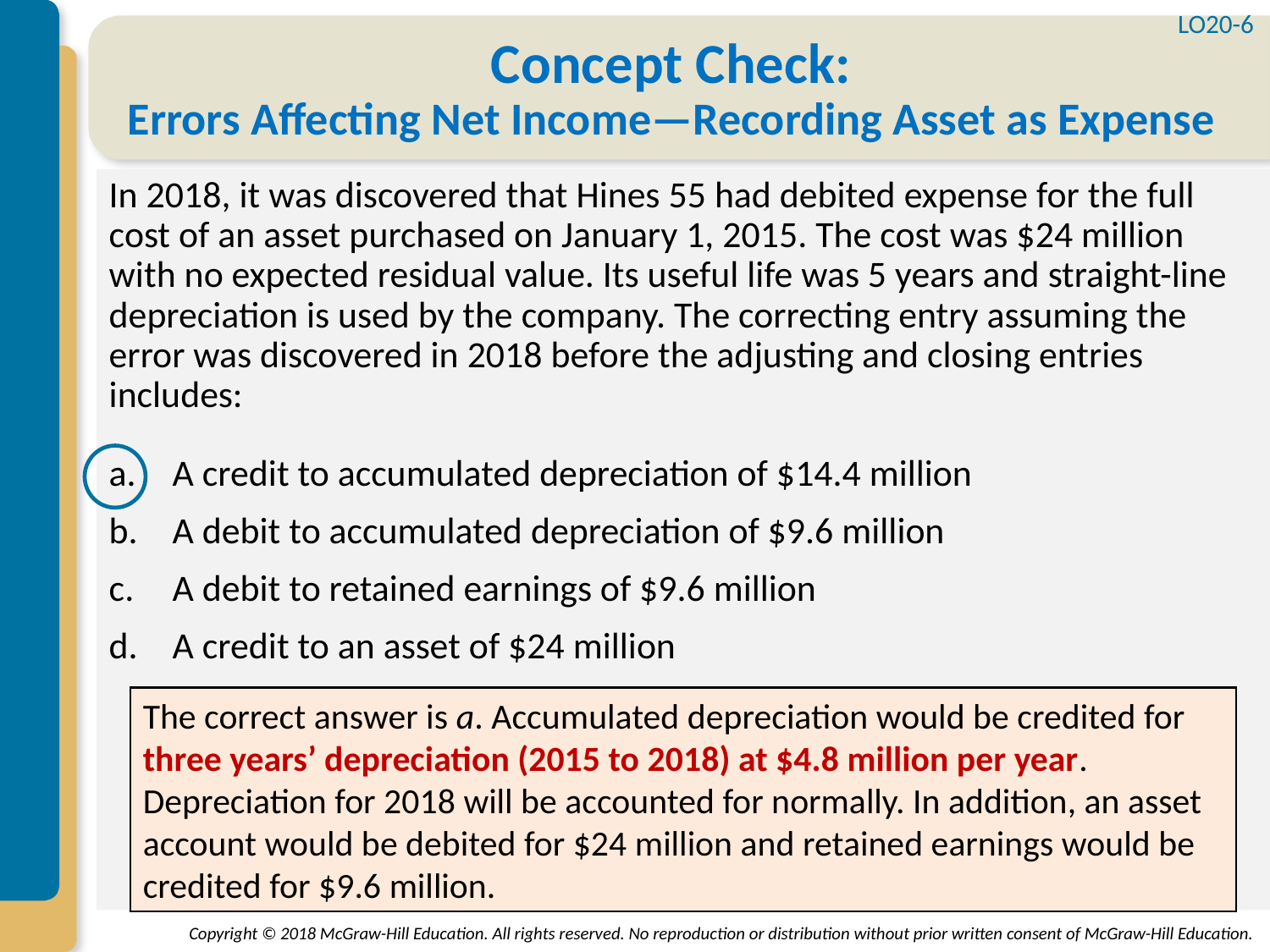

LO20-6
# Concept Check: Errors Affecting Net Income—Recording Asset as Expense
In 2018, it was discovered that Hines 55 had debited expense for the full cost of an asset purchased on January 1, 2015. The cost was $24 million with no expected residual value. Its useful life was 5 years and straight-line depreciation is used by the company. The correcting entry assuming the error was discovered in 2018 before the adjusting and closing entries includes:
A credit to accumulated depreciation of $14.4 million
A debit to accumulated depreciation of $9.6 million
A debit to retained earnings of $9.6 million
A credit to an asset of $24 million

The correct answer is a. Accumulated depreciation would be credited for three years’ depreciation (2015 to 2018) at $4.8 million per year. Depreciation for 2018 will be accounted for normally. In addition, an asset account would be debited for $24 million and retained earnings would be credited for $9.6 million.